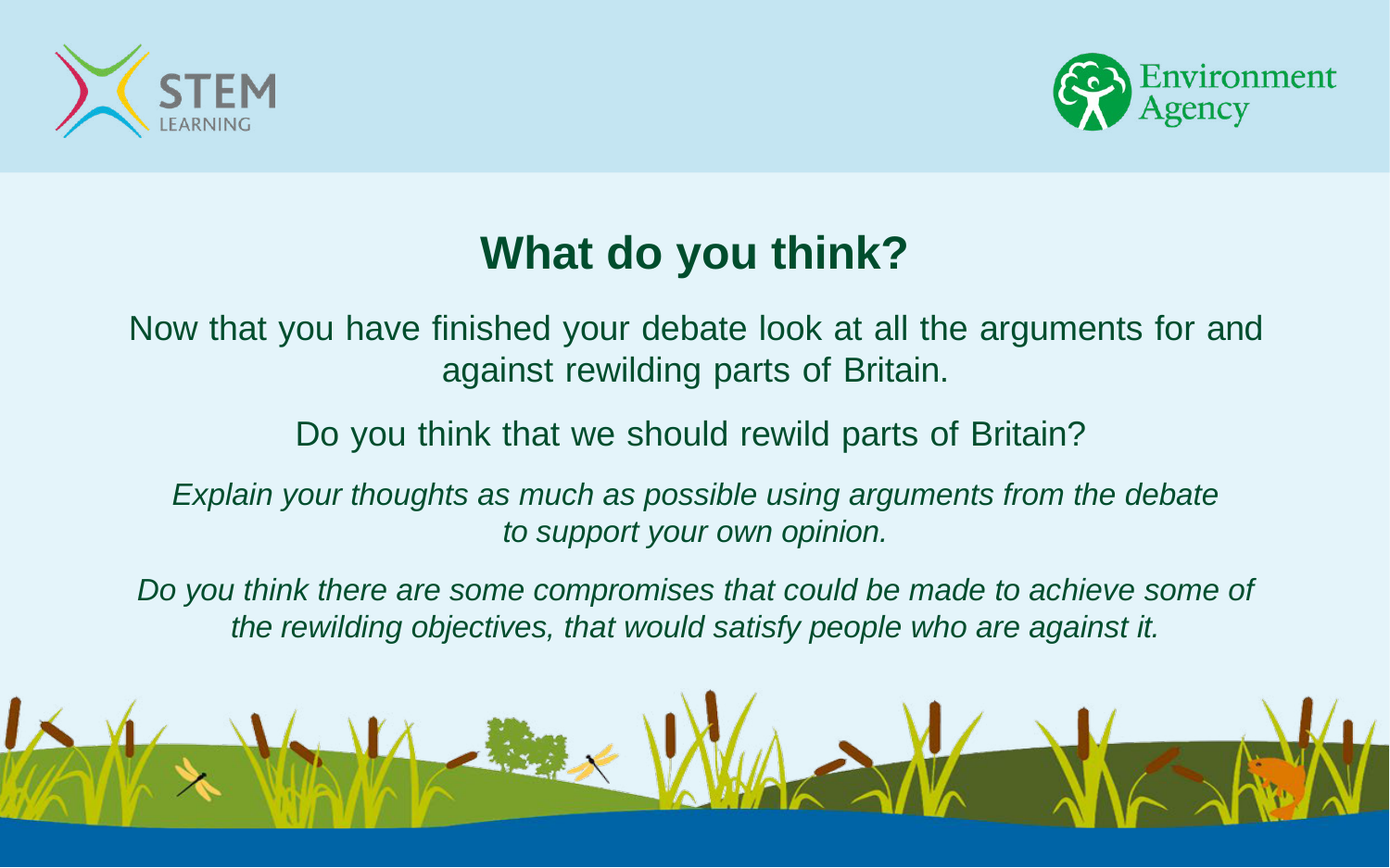

# What do you think?
Now that you have finished your debate look at all the arguments for and against rewilding parts of Britain.
Do you think that we should rewild parts of Britain?
Explain your thoughts as much as possible using arguments from the debate to support your own opinion.
Do you think there are some compromises that could be made to achieve some of the rewilding objectives, that would satisfy people who are against it.